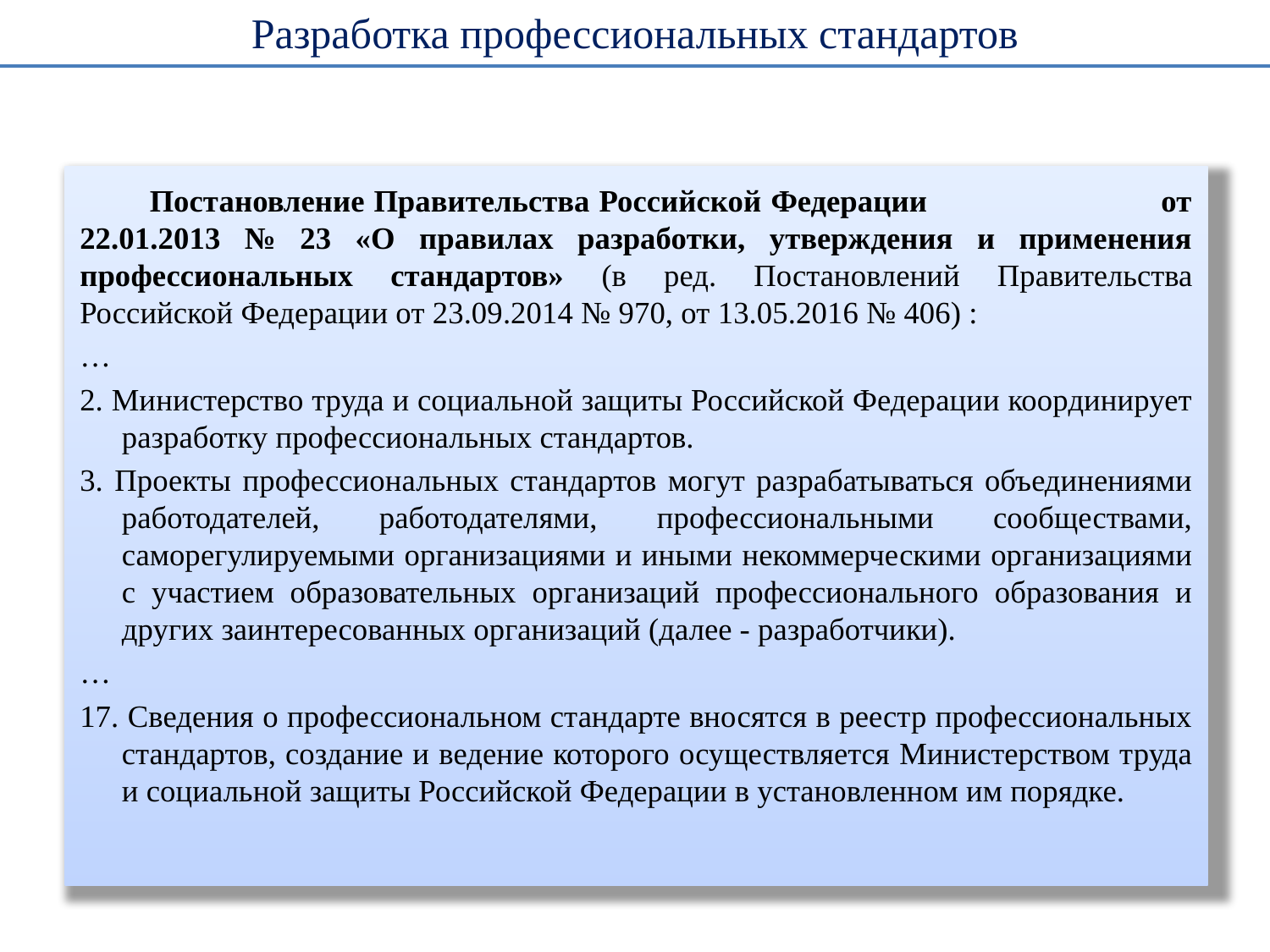

Разработка профессиональных стандартов
	Постановление Правительства Российской Федерации                         от 22.01.2013 № 23 «О правилах разработки, утверждения и применения профессиональных стандартов» (в ред. Постановлений Правительства Российской Федерации от 23.09.2014 № 970, от 13.05.2016 № 406) :
…
2. Министерство труда и социальной защиты Российской Федерации координирует разработку профессиональных стандартов.
3. Проекты профессиональных стандартов могут разрабатываться объединениями работодателей, работодателями, профессиональными сообществами, саморегулируемыми организациями и иными некоммерческими организациями с участием образовательных организаций профессионального образования и других заинтересованных организаций (далее - разработчики).
…
17. Сведения о профессиональном стандарте вносятся в реестр профессиональных стандартов, создание и ведение которого осуществляется Министерством труда и социальной защиты Российской Федерации в установленном им порядке.